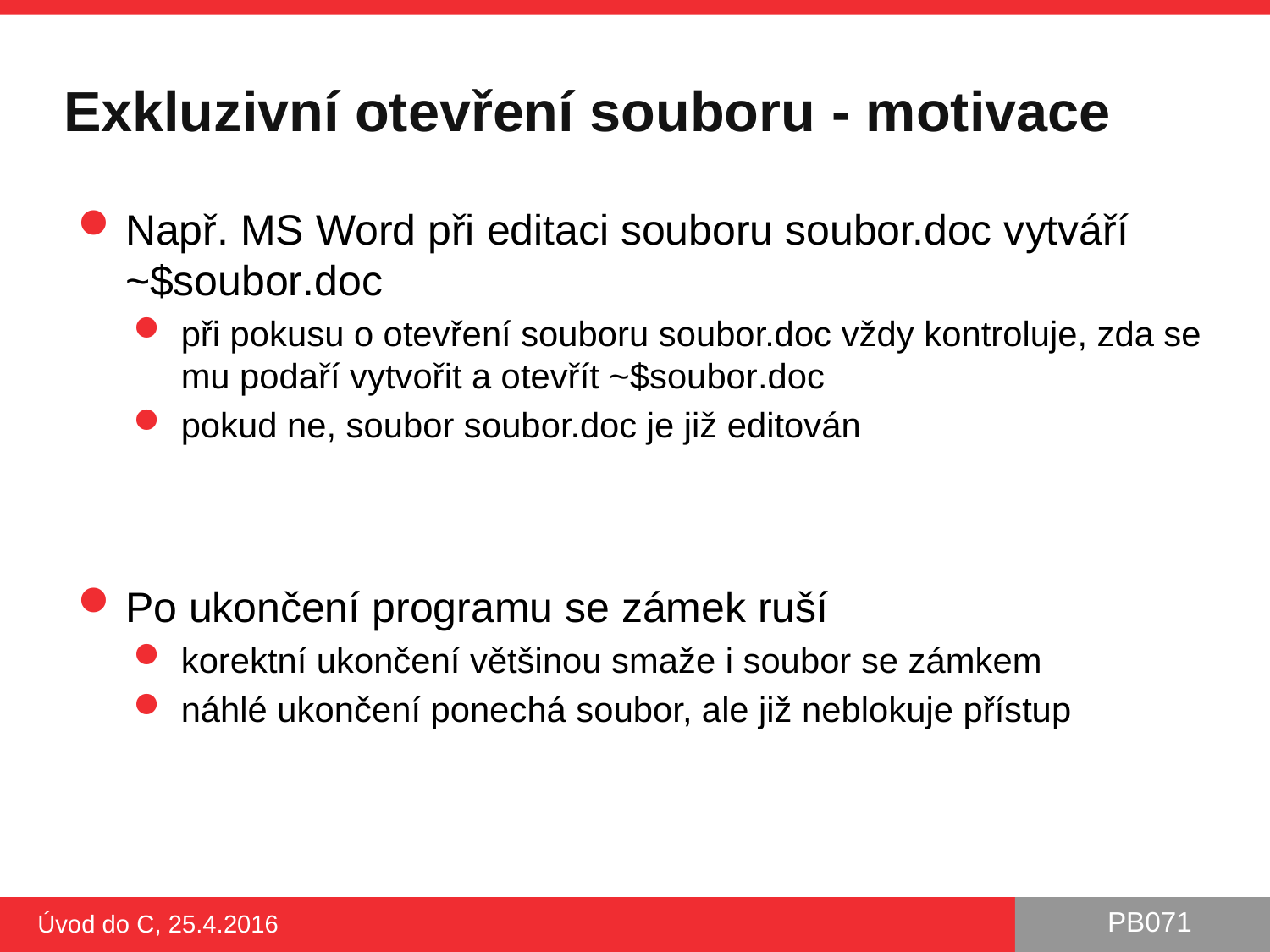

# Exkluzivní otevření souboru - motivace
Např. MS Word při editaci souboru soubor.doc vytváří ~$soubor.doc
při pokusu o otevření souboru soubor.doc vždy kontroluje, zda se mu podaří vytvořit a otevřít ~$soubor.doc
pokud ne, soubor soubor.doc je již editován

Po ukončení programu se zámek ruší
korektní ukončení většinou smaže i soubor se zámkem
náhlé ukončení ponechá soubor, ale již neblokuje přístup

Úvod do C, 25.4.2016